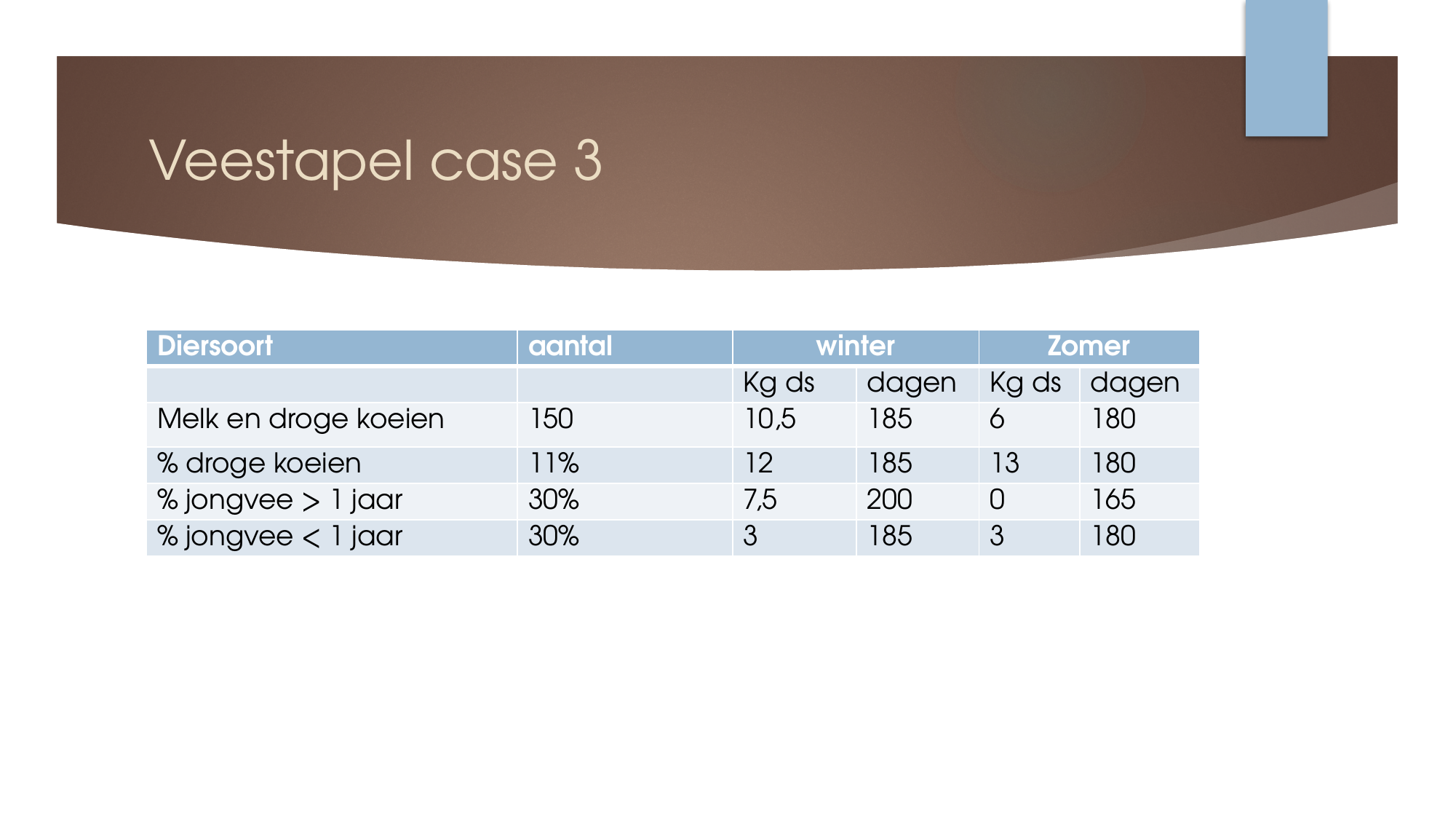

# Veestapel case 3
| Diersoort | aantal | winter |  | Zomer |  |
| --- | --- | --- | --- | --- | --- |
|  |  | Kg ds | dagen | Kg ds | dagen |
| Melk en droge koeien | 150 | 10,5 | 185 | 6 | 180 |
| % droge koeien | 11% | 12 | 185 | 13 | 180 |
| % jongvee > 1 jaar | 30% | 7,5 | 200 | 0 | 165 |
| % jongvee < 1 jaar | 30% | 3 | 185 | 3 | 180 |